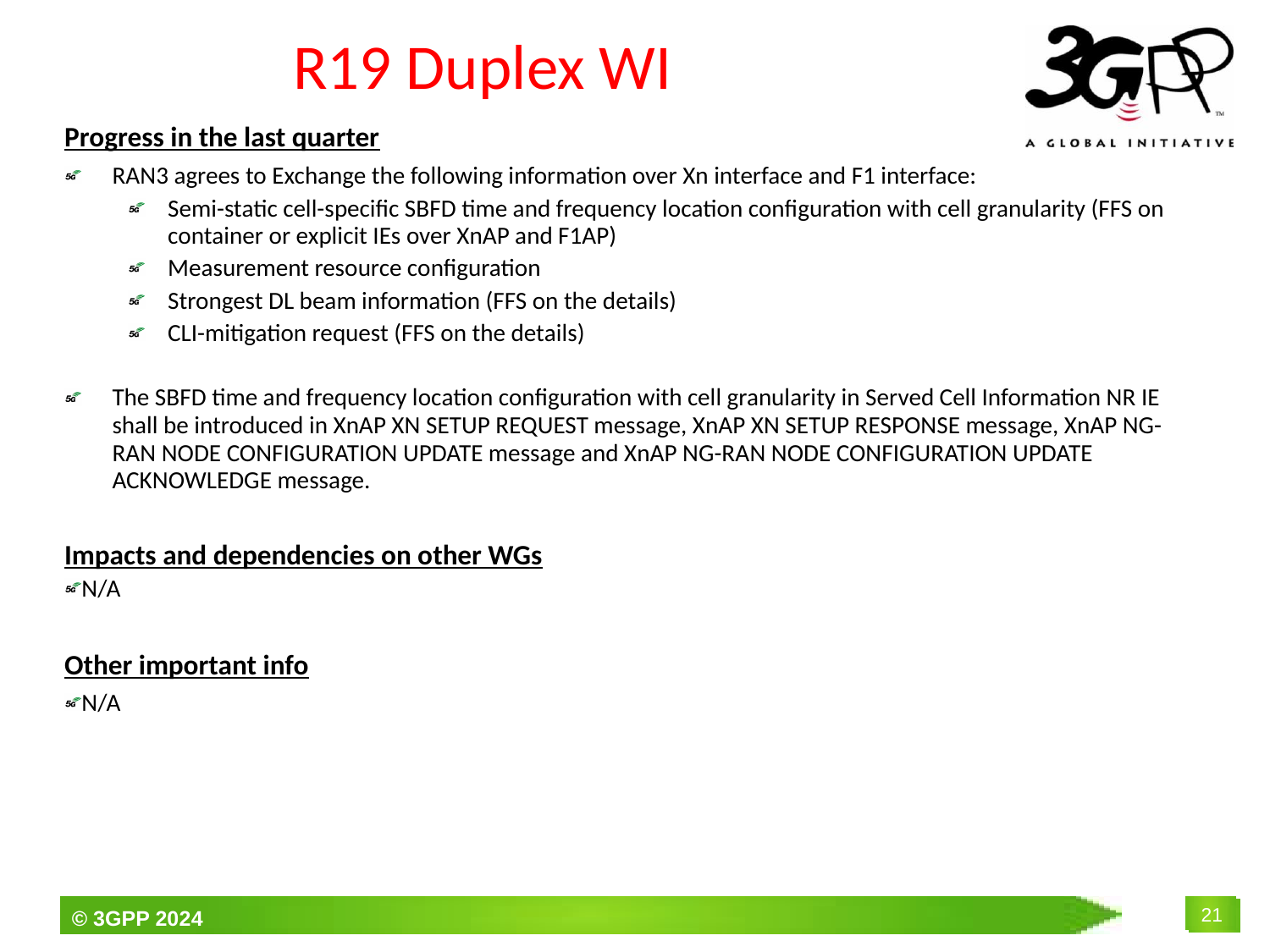

# R19 Duplex WI
Progress in the last quarter
RAN3 agrees to Exchange the following information over Xn interface and F1 interface:
Semi-static cell-specific SBFD time and frequency location configuration with cell granularity (FFS on container or explicit IEs over XnAP and F1AP)
Measurement resource configuration
Strongest DL beam information (FFS on the details)
CLI-mitigation request (FFS on the details)

The SBFD time and frequency location configuration with cell granularity in Served Cell Information NR IE shall be introduced in XnAP XN SETUP REQUEST message, XnAP XN SETUP RESPONSE message, XnAP NG-RAN NODE CONFIGURATION UPDATE message and XnAP NG-RAN NODE CONFIGURATION UPDATE ACKNOWLEDGE message.

Impacts and dependencies on other WGs
N/A

Other important info
N/A

21